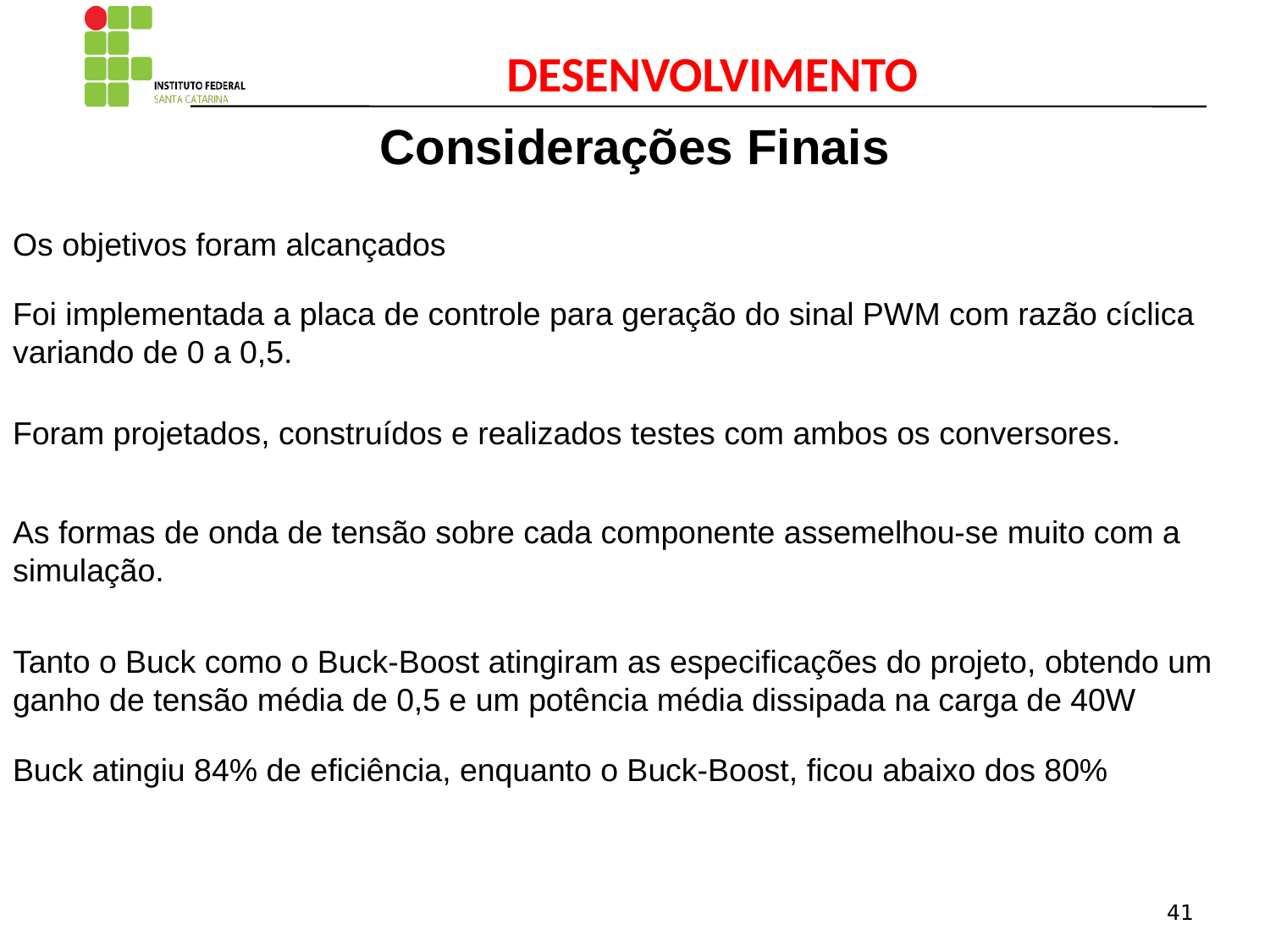

DESENVOLVIMENTO
Considerações Finais
Os objetivos foram alcançados
Foi implementada a placa de controle para geração do sinal PWM com razão cíclica variando de 0 a 0,5.
Foram projetados, construídos e realizados testes com ambos os conversores.
As formas de onda de tensão sobre cada componente assemelhou-se muito com a simulação.
Tanto o Buck como o Buck-Boost atingiram as especificações do projeto, obtendo um ganho de tensão média de 0,5 e um potência média dissipada na carga de 40W
Buck atingiu 84% de eficiência, enquanto o Buck-Boost, ficou abaixo dos 80%%
41